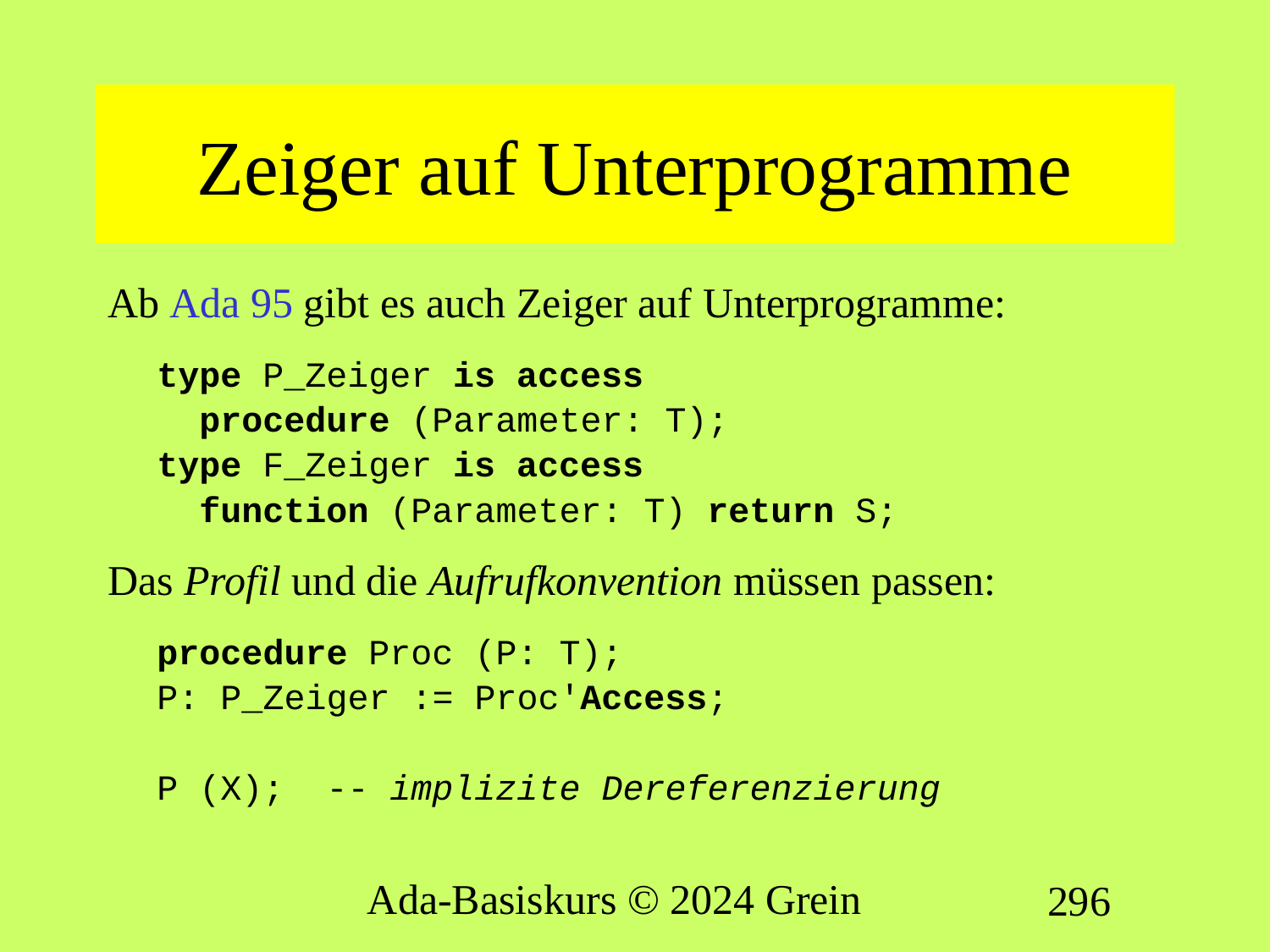

# Zeiger auf Unterprogramme
Ab Ada 95 gibt es auch Zeiger auf Unterprogramme:

type P_Zeiger is access
  procedure (Parameter: T);
type F_Zeiger is access
  function (Parameter: T) return S;

Das Profil und die Aufrufkonvention müssen passen:

procedure Proc (P: T);
P: P_Zeiger := Proc'Access;

P (X);  -- implizite Dereferenzierung
Ada-Basiskurs © 2024 Grein
296